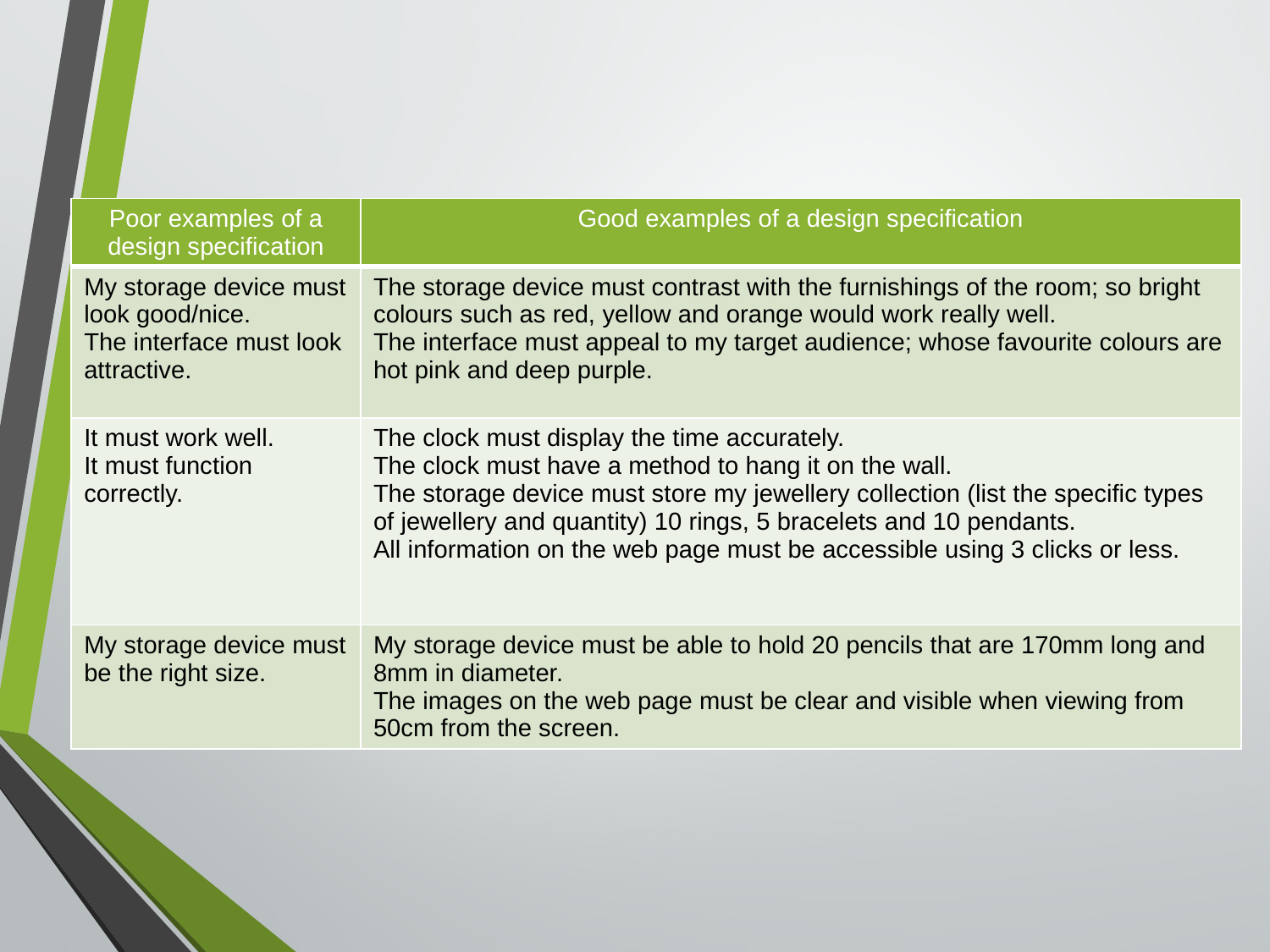

| Poor examples of a design specification | Good examples of a design specification |
| --- | --- |
| My storage device must look good/nice. The interface must look attractive. | The storage device must contrast with the furnishings of the room; so bright colours such as red, yellow and orange would work really well. The interface must appeal to my target audience; whose favourite colours are hot pink and deep purple. |
| It must work well. It must function correctly. | The clock must display the time accurately. The clock must have a method to hang it on the wall. The storage device must store my jewellery collection (list the specific types of jewellery and quantity) 10 rings, 5 bracelets and 10 pendants. All information on the web page must be accessible using 3 clicks or less. |
| My storage device must be the right size. | My storage device must be able to hold 20 pencils that are 170mm long and 8mm in diameter. The images on the web page must be clear and visible when viewing from 50cm from the screen. |